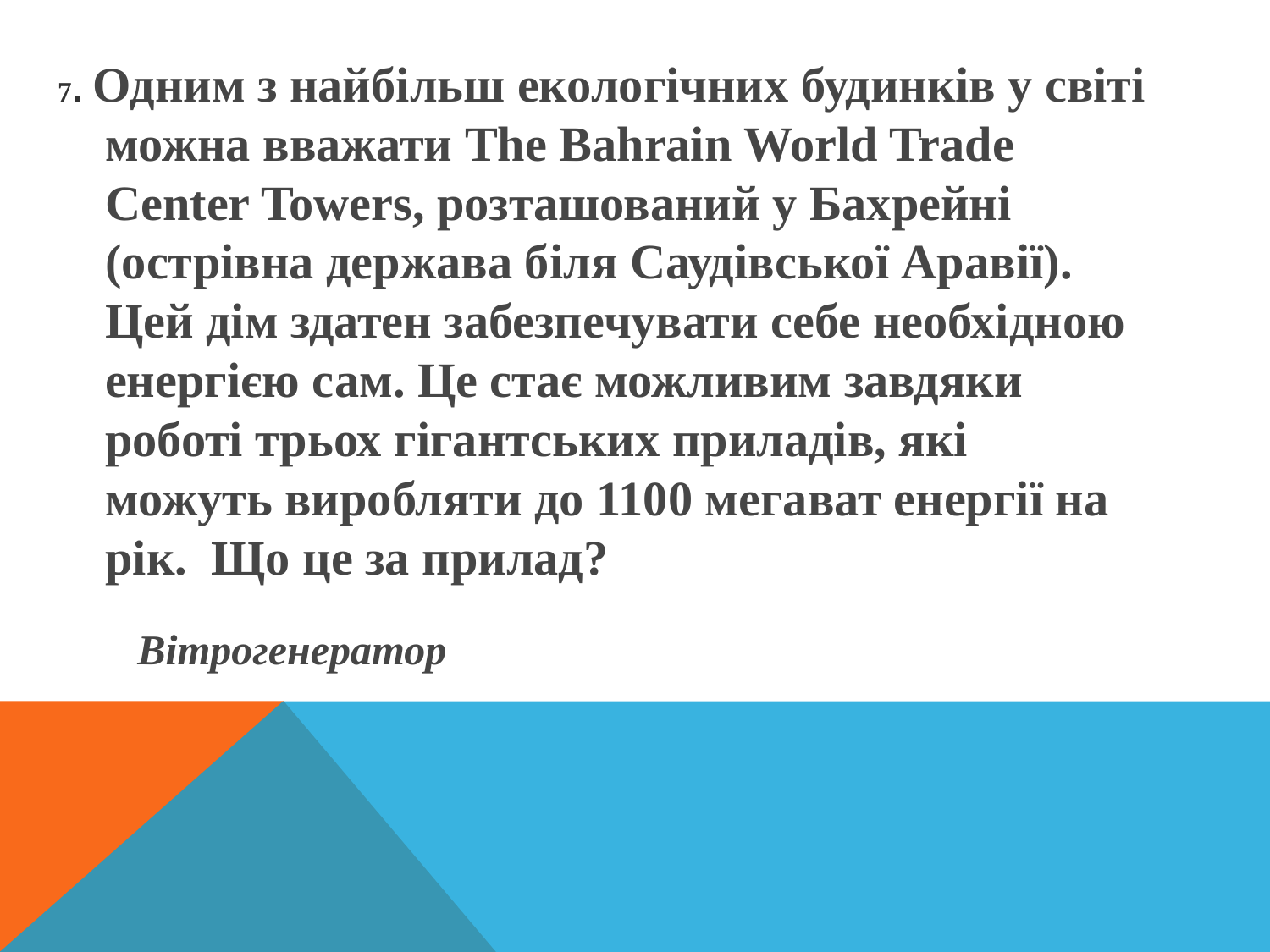

7. Одним з найбільш екологічних будинків у світі можна вважати The Bahrain World Trade Center Towers, розташований у Бахрейні (острівна держава біля Саудівської Аравії). Цей дім здатен забезпечувати себе необхідною енергією сам. Це стає можливим завдяки роботі трьох гігантських приладів, які можуть виробляти до 1100 мегават енергії на рік.  Що це за прилад?
Вітрогенератор